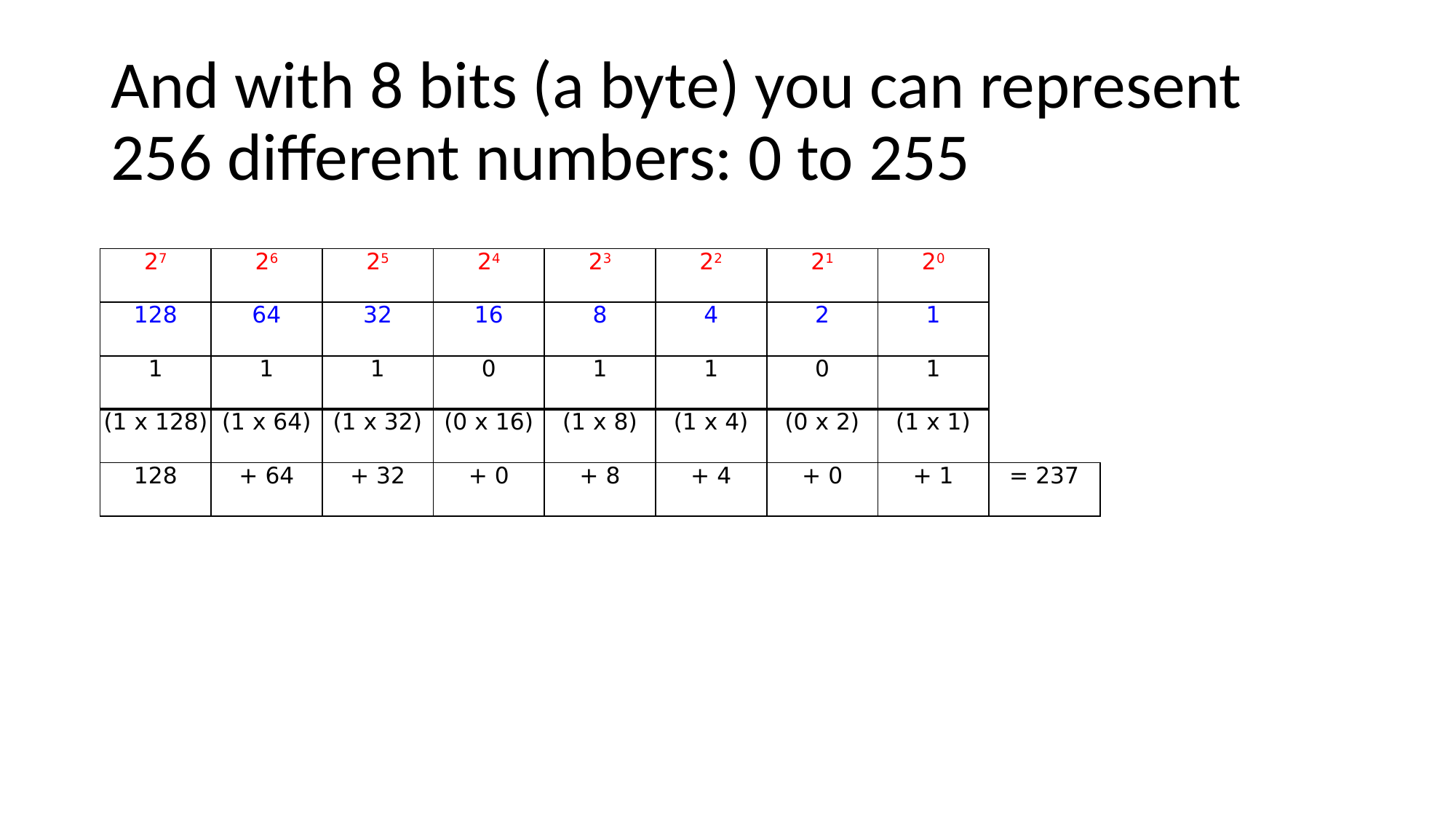

# And with 8 bits (a byte) you can represent 256 different numbers: 0 to 255
| 27 | 26 | 25 | 24 | 23 | 22 | 21 | 20 |  |
| --- | --- | --- | --- | --- | --- | --- | --- | --- |
| 128 | 64 | 32 | 16 | 8 | 4 | 2 | 1 |  |
| 1 | 1 | 1 | 0 | 1 | 1 | 0 | 1 |  |
| (1 x 128) | (1 x 64) | (1 x 32) | (0 x 16) | (1 x 8) | (1 x 4) | (0 x 2) | (1 x 1) |  |
| 128 | + 64 | + 32 | + 0 | + 8 | + 4 | + 0 | + 1 | = 237 |